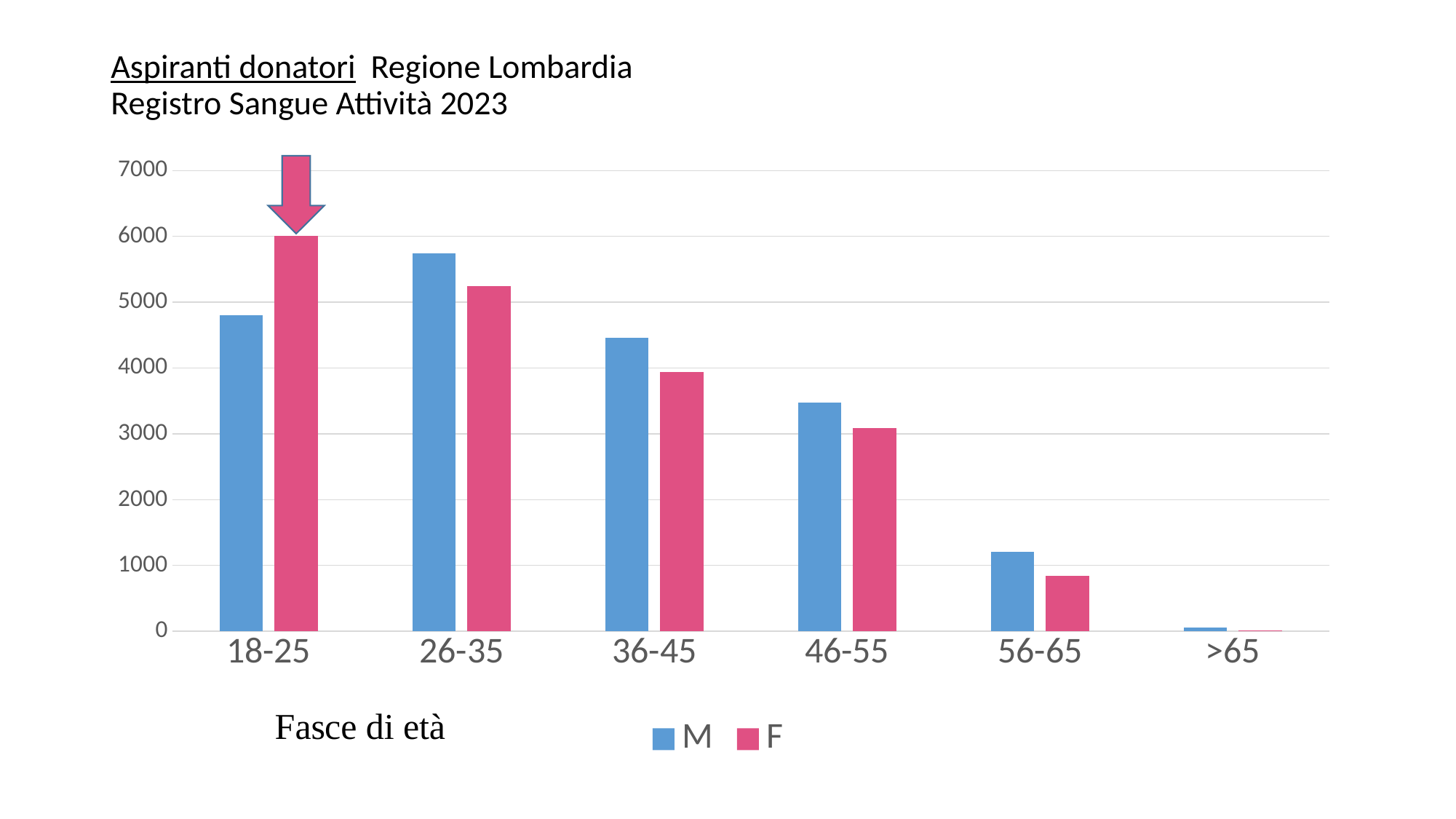

# Aspiranti donatori  Regione Lombardia Registro Sangue Attività 2023

### Chart

| Category | M | F |
|---|---|---|
| 18-25 | 4799.0 | 6010.0 |
| 26-35 | 5742.0 | 5241.0 |
| 36-45 | 4464.0 | 3940.0 |
| 46-55 | 3473.0 | 3085.0 |
| 56-65 | 1211.0 | 841.0 |
| >65 | 60.0 | 15.0 |